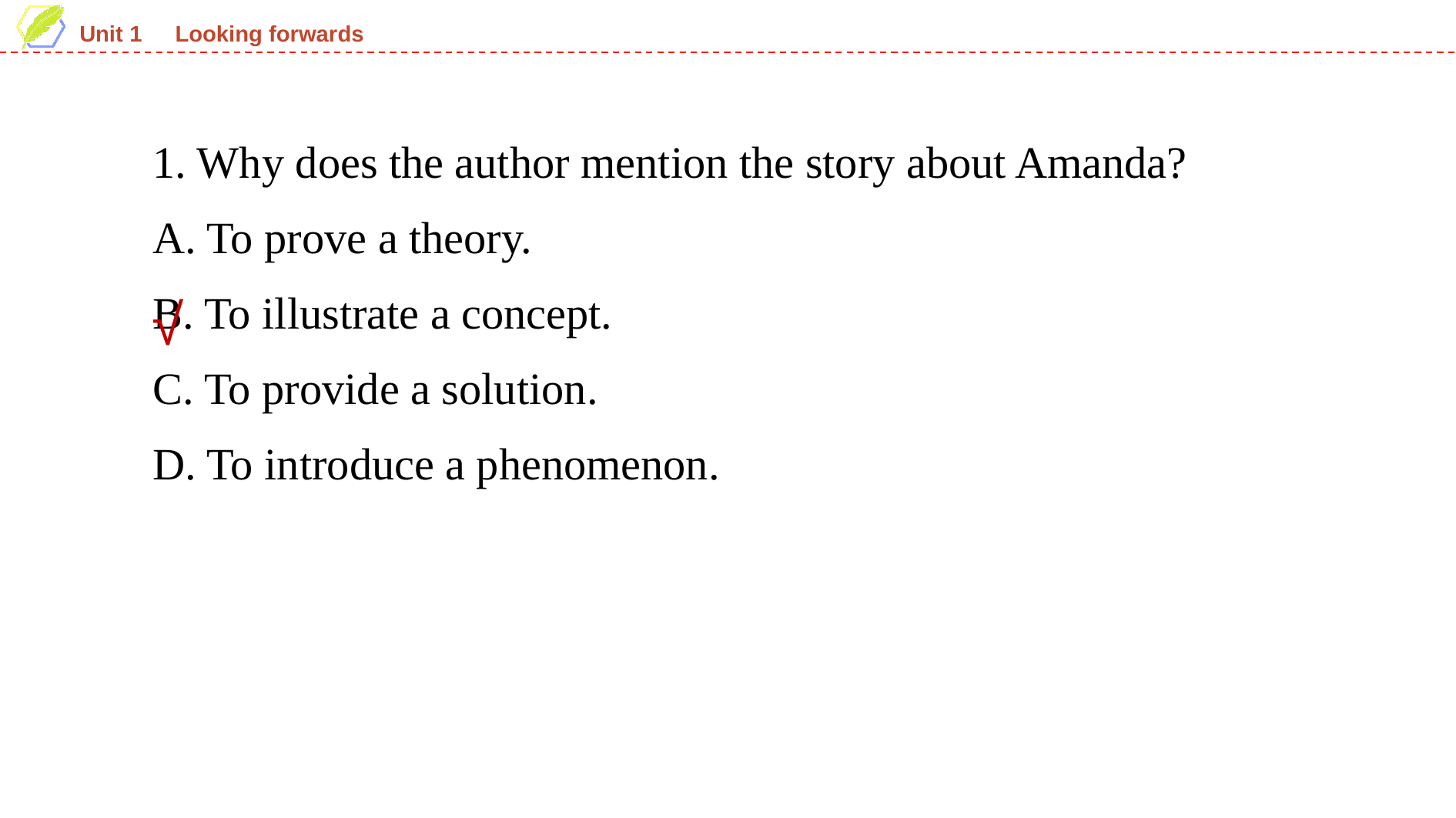

1. Why does the author mention the story about Amanda?
A. To prove a theory.
B. To illustrate a concept.
C. To provide a solution.
D. To introduce a phenomenon.
√